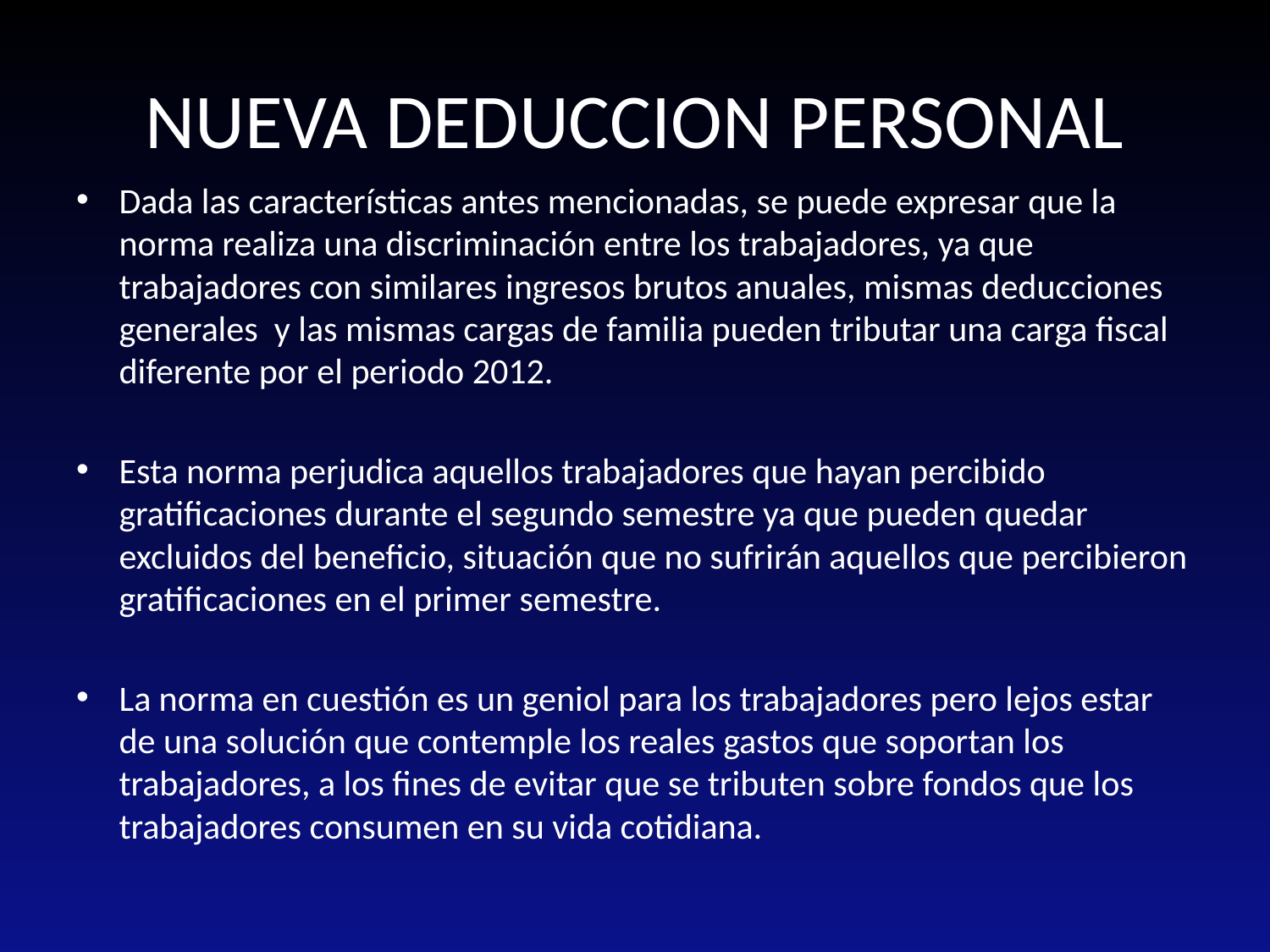

# NUEVA DEDUCCION PERSONAL
Dada las características antes mencionadas, se puede expresar que la norma realiza una discriminación entre los trabajadores, ya que trabajadores con similares ingresos brutos anuales, mismas deducciones generales  y las mismas cargas de familia pueden tributar una carga fiscal diferente por el periodo 2012.

Esta norma perjudica aquellos trabajadores que hayan percibido gratificaciones durante el segundo semestre ya que pueden quedar excluidos del beneficio, situación que no sufrirán aquellos que percibieron gratificaciones en el primer semestre.

La norma en cuestión es un geniol para los trabajadores pero lejos estar de una solución que contemple los reales gastos que soportan los trabajadores, a los fines de evitar que se tributen sobre fondos que los trabajadores consumen en su vida cotidiana.